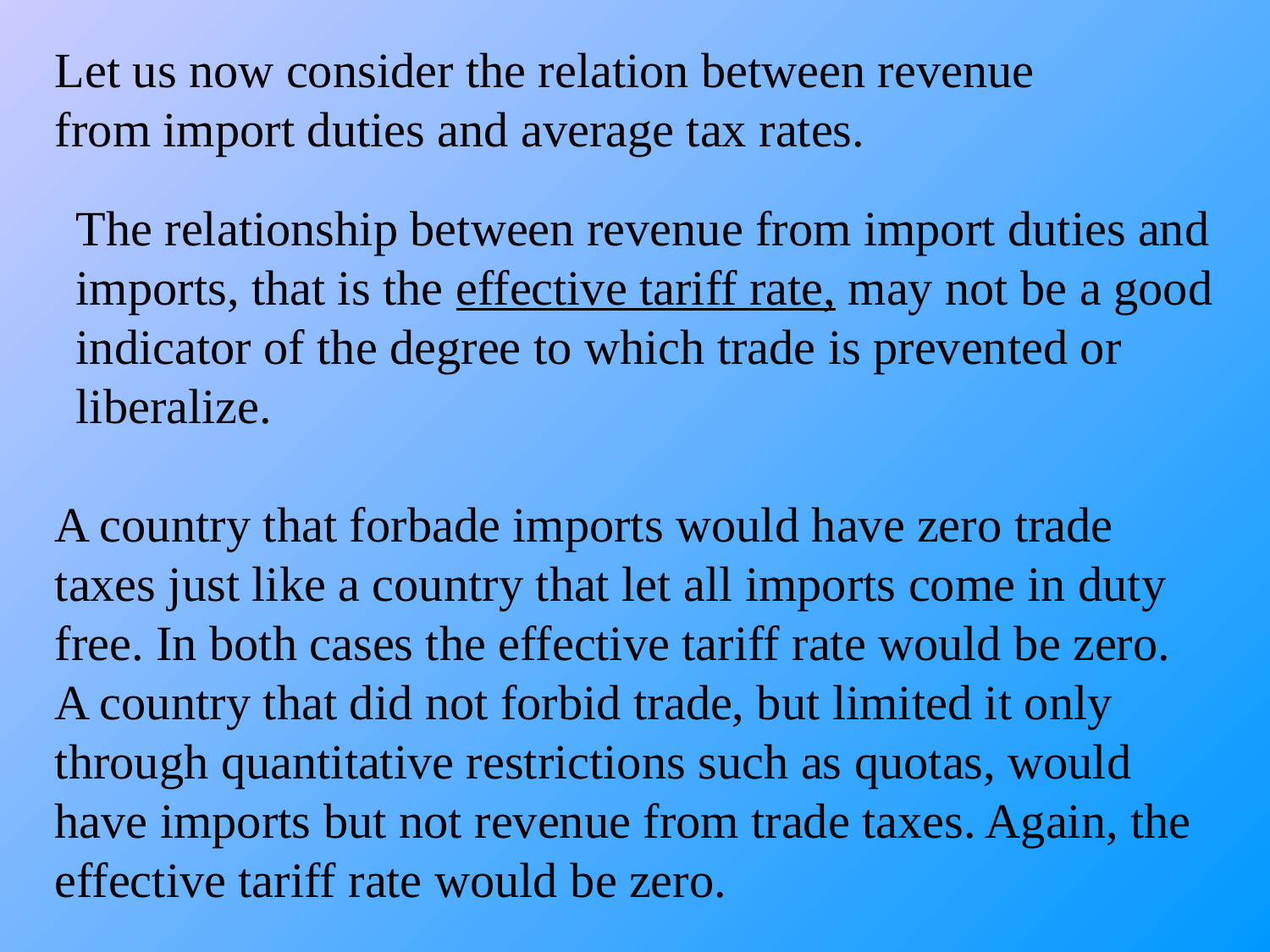

Let us now consider the relation between revenue from import duties and average tax rates.

The relationship between revenue from import duties and imports, that is the effective tariff rate, may not be a good indicator of the degree to which trade is prevented or liberalize.
A country that forbade imports would have zero trade taxes just like a country that let all imports come in duty free. In both cases the effective tariff rate would be zero. A country that did not forbid trade, but limited it only through quantitative restrictions such as quotas, would have imports but not revenue from trade taxes. Again, the effective tariff rate would be zero.